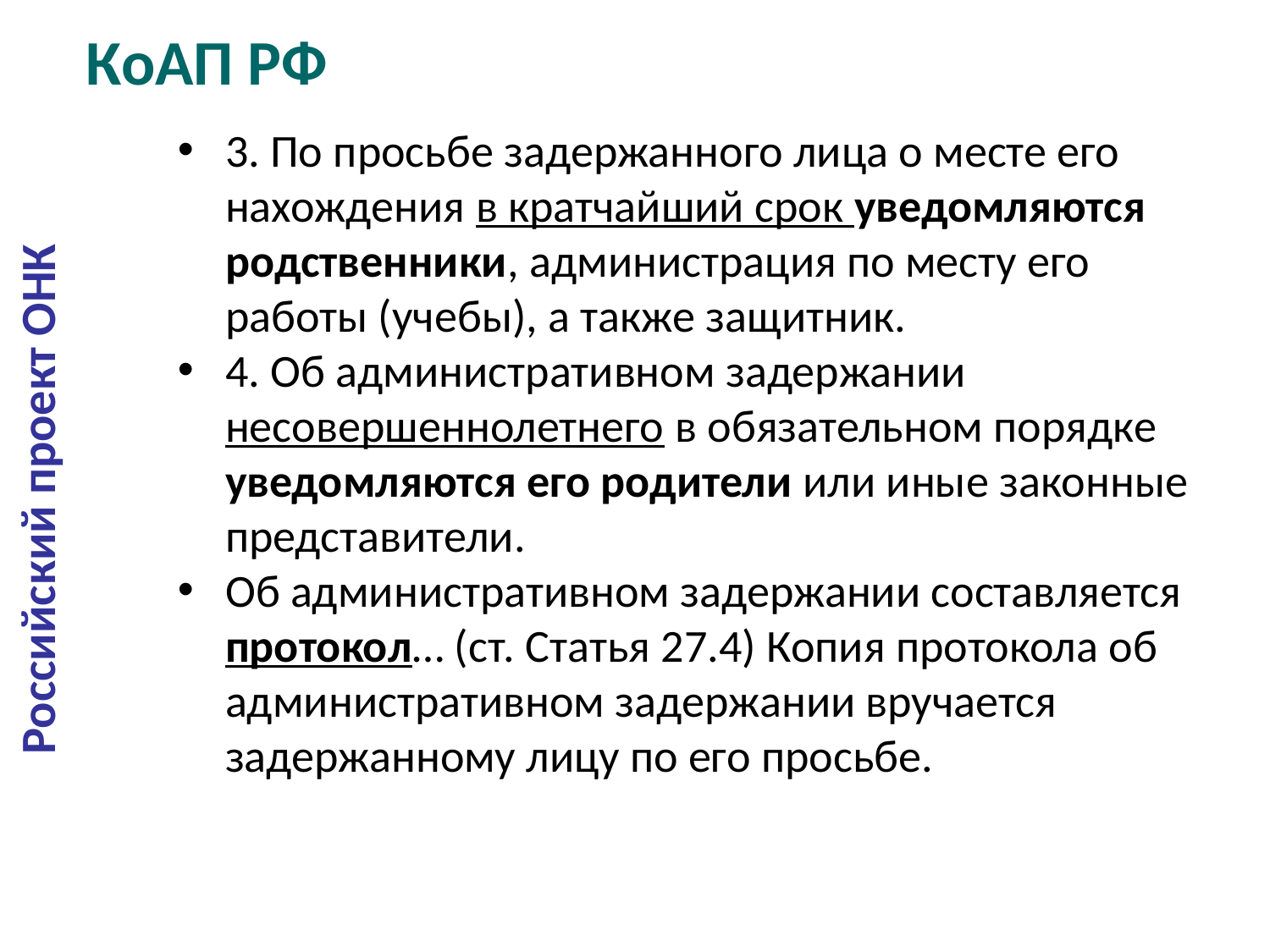

КоАП РФ
3. По просьбе задержанного лица о месте его нахождения в кратчайший срок уведомляются родственники, администрация по месту его работы (учебы), а также защитник.
4. Об административном задержании несовершеннолетнего в обязательном порядке уведомляются его родители или иные законные представители.
Об административном задержании составляется протокол… (ст. Статья 27.4) Копия протокола об административном задержании вручается задержанному лицу по его просьбе.

Российский проект ОНК